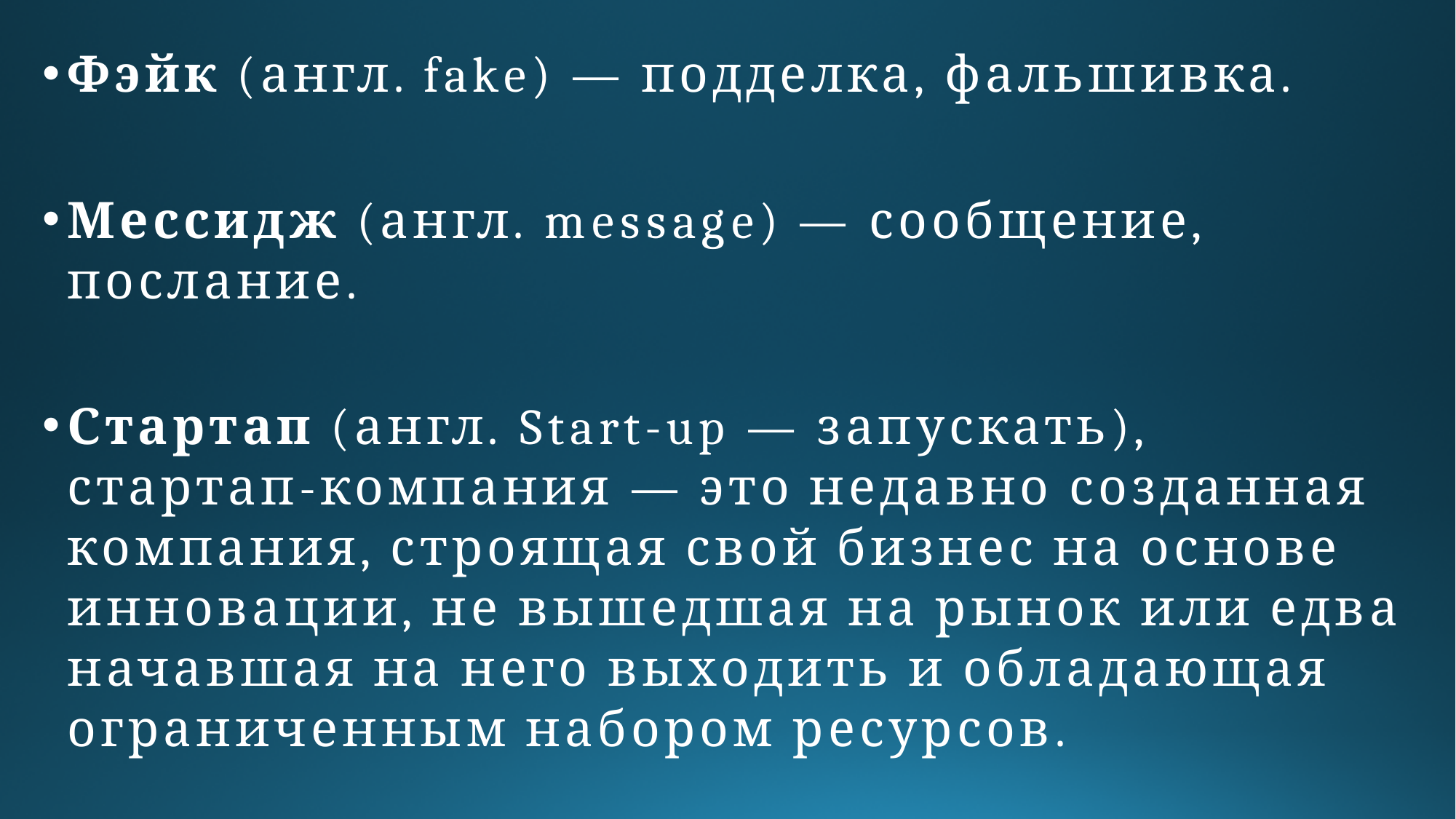

Фэйк (англ. fake) — подделка, фальшивка.

Мессидж (англ. message) — сообщение, послание.

Стартап (англ. Start-up — запускать), стартап-компания — это недавно созданная компания, строящая свой бизнес на основе инновации, не вышедшая на рынок или едва начавшая на него выходить и обладающая ограниченным набором ресурсов.